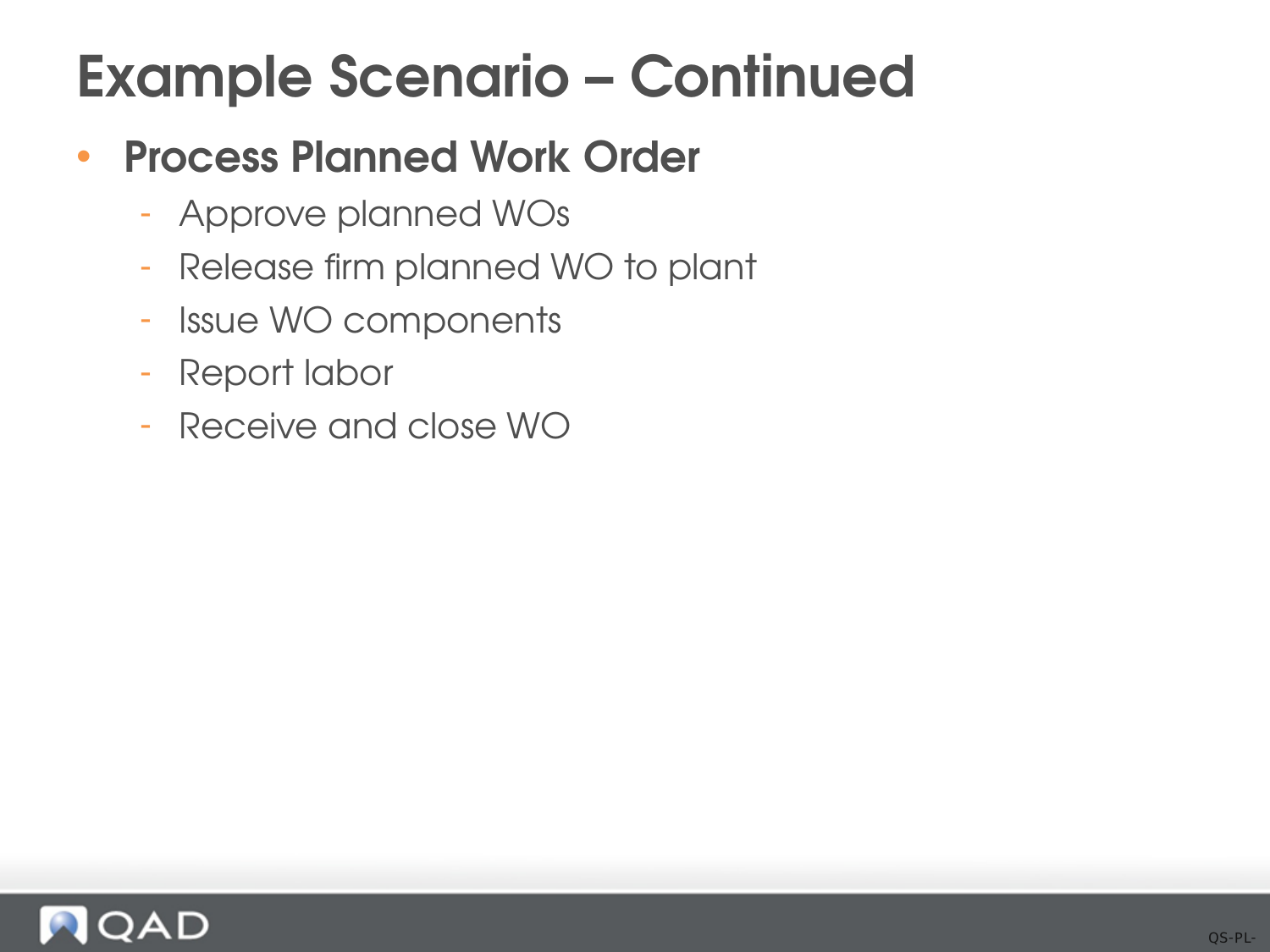

# Example Scenario – Continued
Process Planned Work Order
Approve planned WOs
Release firm planned WO to plant
Issue WO components
Report labor
Receive and close WO

QS-PL-